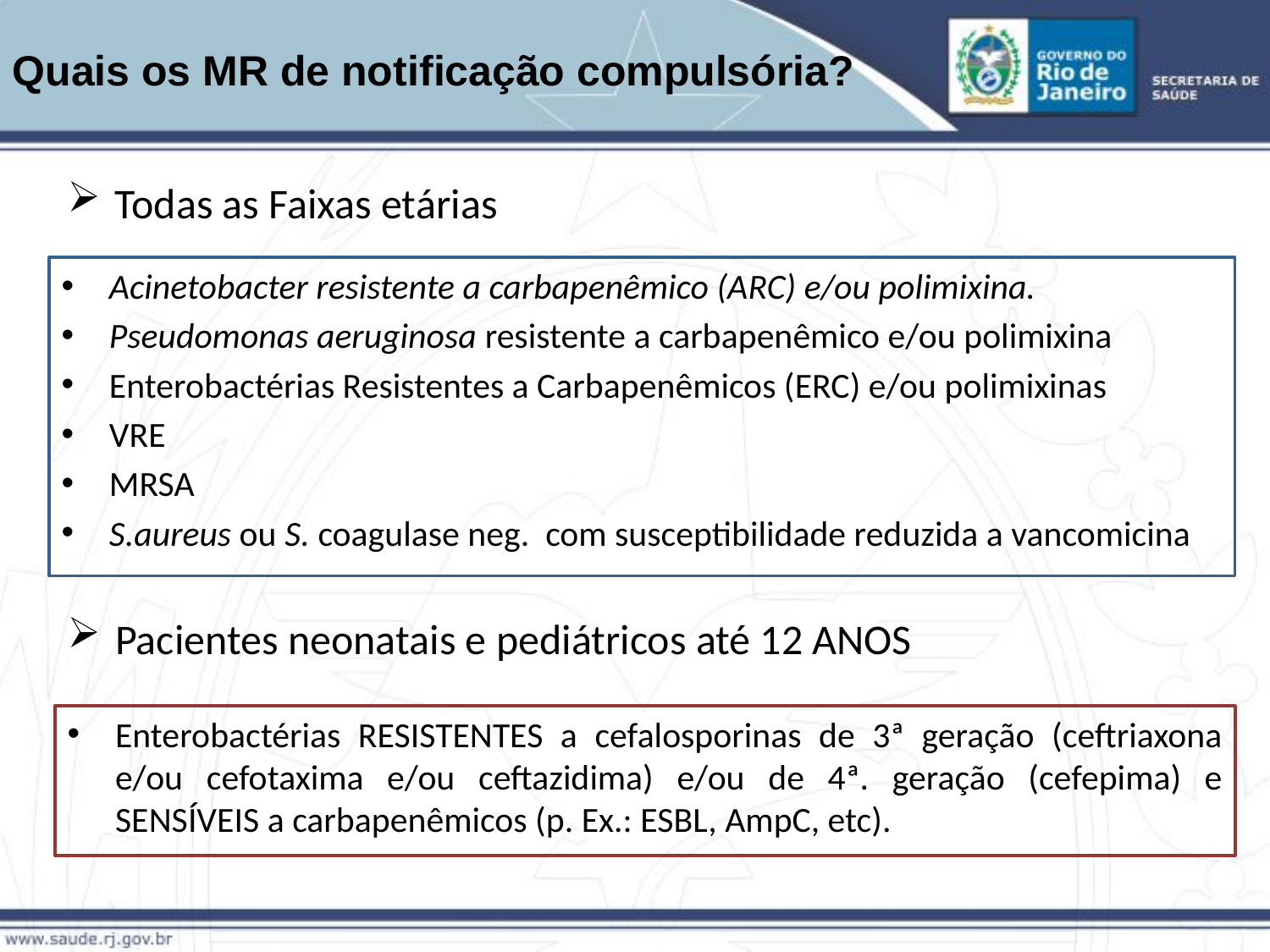

Quais os MR de notificação compulsória?
Todas as Faixas etárias
Acinetobacter resistente a carbapenêmico (ARC) e/ou polimixina.
Pseudomonas aeruginosa resistente a carbapenêmico e/ou polimixina
Enterobactérias Resistentes a Carbapenêmicos (ERC) e/ou polimixinas
VRE
MRSA
S.aureus ou S. coagulase neg.  com susceptibilidade reduzida a vancomicina
Pacientes neonatais e pediátricos até 12 ANOS
Enterobactérias RESISTENTES a cefalosporinas de 3ª geração (ceftriaxona e/ou cefotaxima e/ou ceftazidima) e/ou de 4ª. geração (cefepima) e SENSÍVEIS a carbapenêmicos (p. Ex.: ESBL, AmpC, etc).